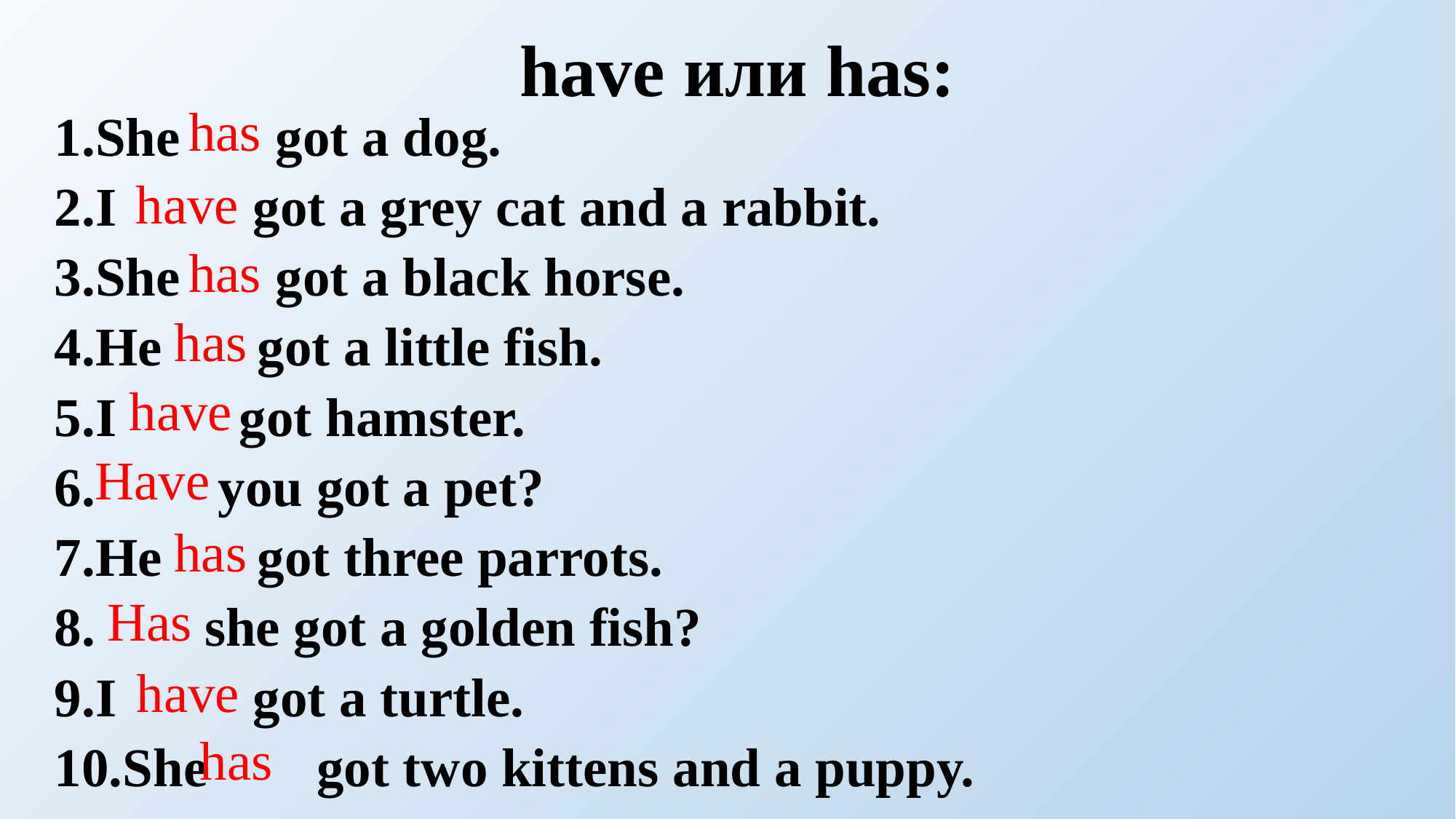

# have или has:
She       got a dog.
I          got a grey cat and a rabbit.
She       got a black horse.
He       got a little fish.
I         got hamster.
         you got a pet?
He       got three parrots.
        she got a golden fish?
I          got a turtle.
She        got two kittens and a puppy.

has
have
has
has
have
Have
has
Has
have
has